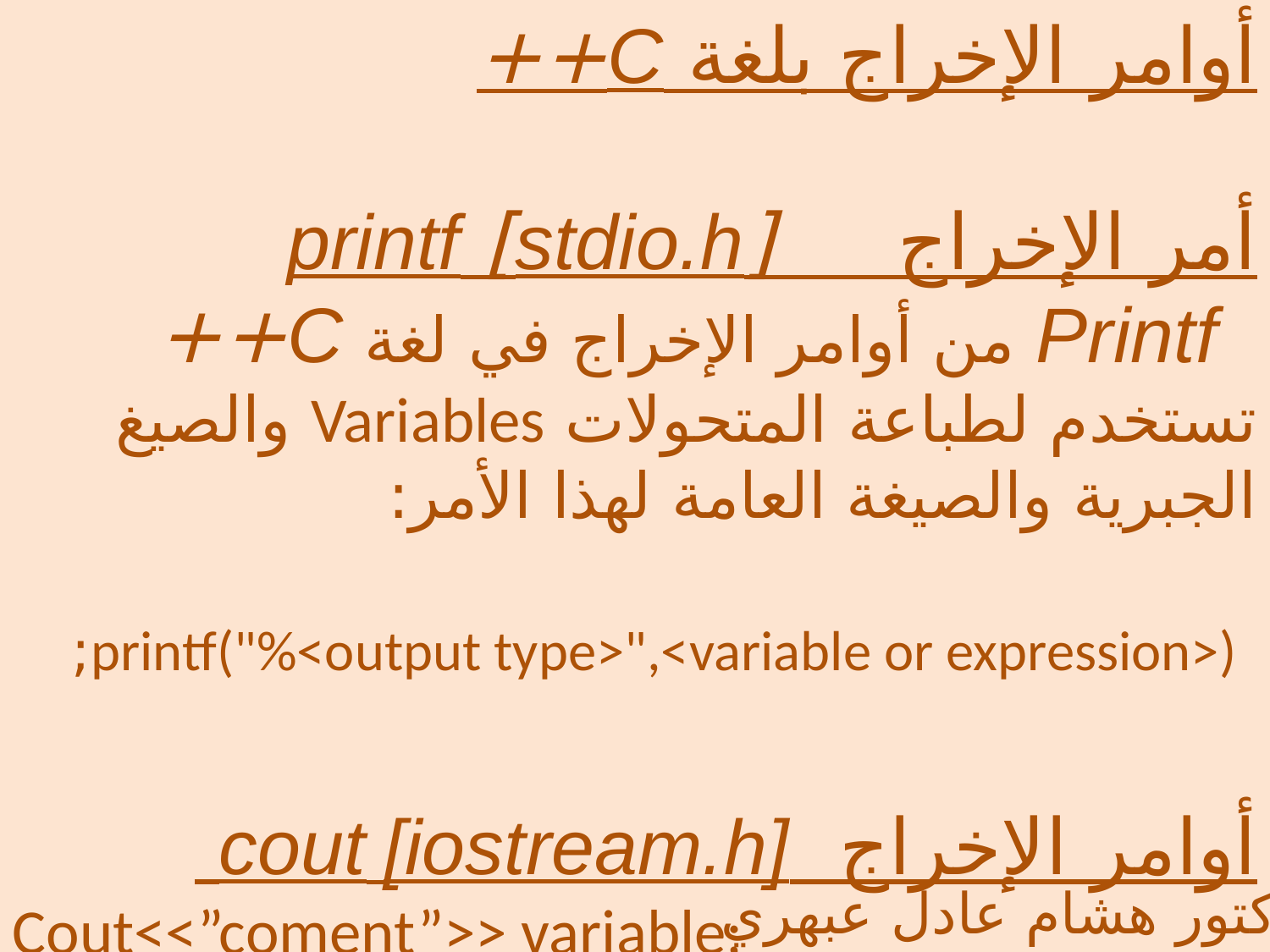

أوامر الإخراج بلغة C++

أمر الإخراج     [stdio.h] printf
  Printf من أوامر الإخراج في لغة C++  تستخدم لطباعة المتحولات Variables والصيغ الجبرية والصيغة العامة لهذا الأمر:

 printf("%<output type>",<variable or expression>);

أوامر الإخراج  cout [iostream.h]
Cout<<”coment”>> variable;

الدكتور هشام عادل عبهري